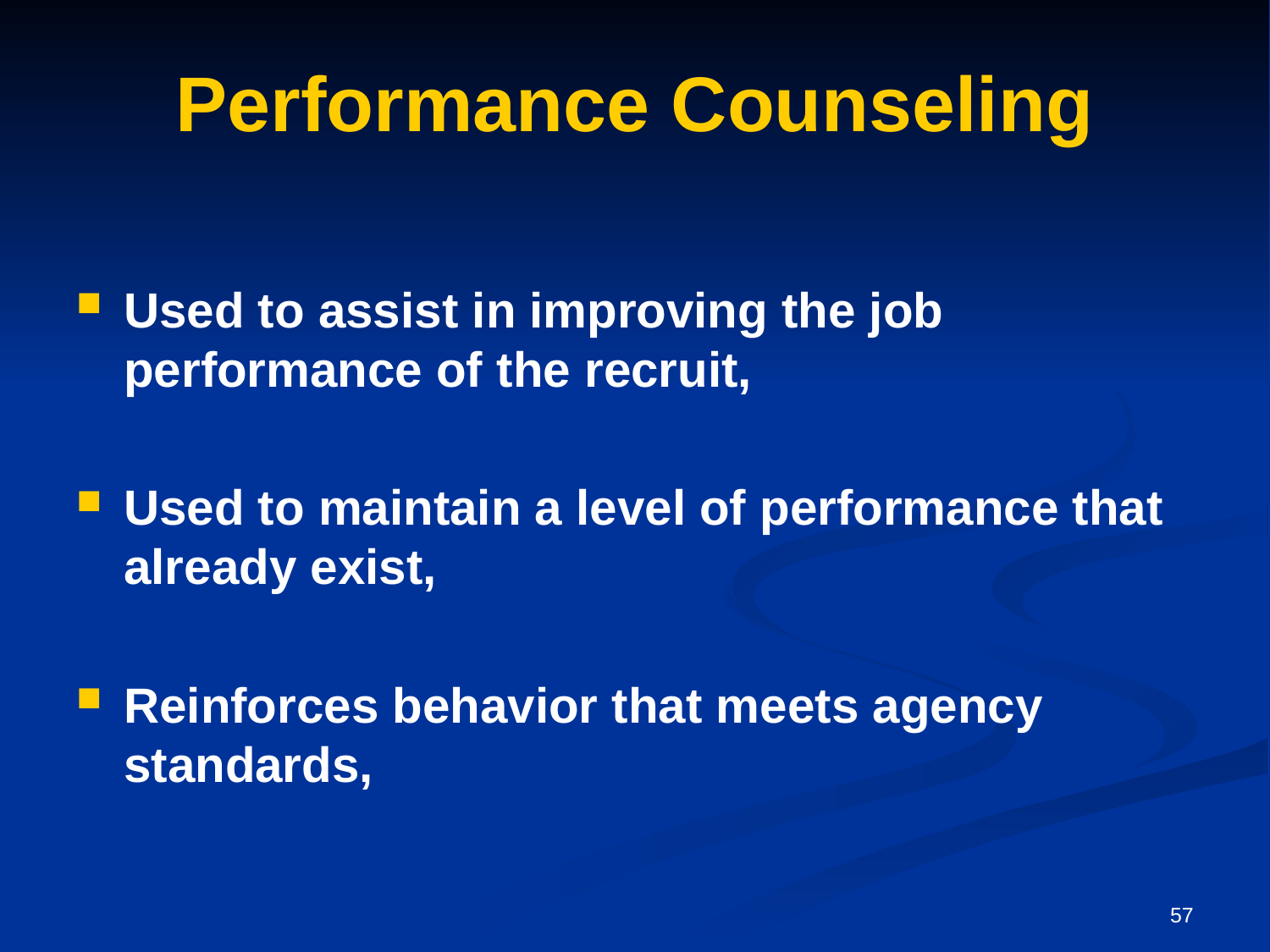

# Performance Counseling

Used to assist in improving the job performance of the recruit,

Used to maintain a level of performance that already exist,

Reinforces behavior that meets agency standards,

57